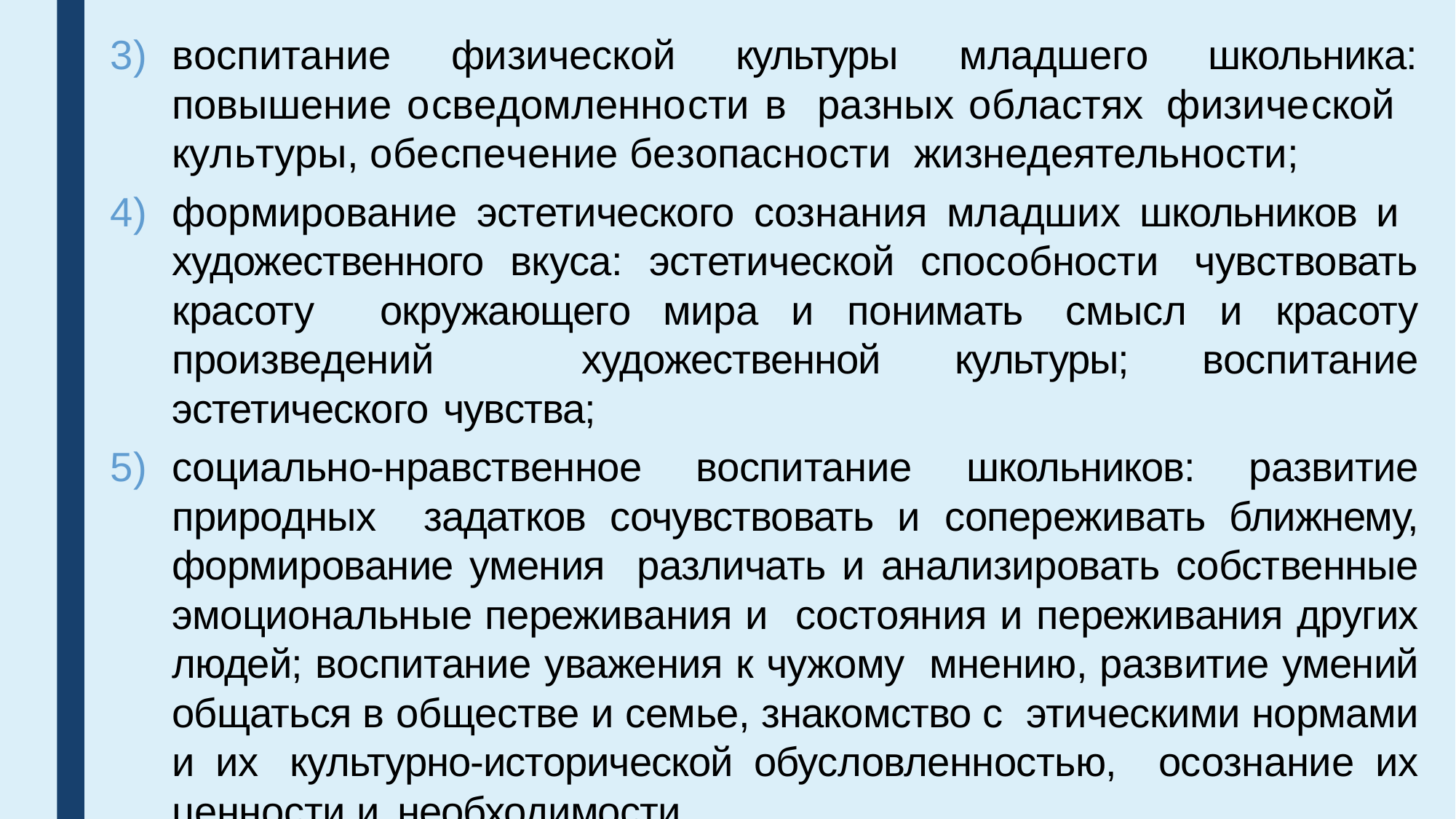

воспитание физической культуры младшего школьника: повышение осведомленности в  разных	областях	физической	культуры, обеспечение безопасности  жизнедеятельности;
формирование эстетического сознания младших школьников и  художественного вкуса: эстетической способности чувствовать красоту  окружающего мира и понимать смысл и красоту произведений  художественной культуры; воспитание эстетического чувства;
социально-нравственное воспитание школьников: развитие природных  задатков сочувствовать и сопереживать ближнему, формирование умения  различать и анализировать собственные эмоциональные переживания и  состояния и переживания других людей; воспитание уважения к чужому  мнению, развитие умений общаться в обществе и семье, знакомство с  этическими нормами и их культурно-исторической обусловленностью,  осознание их ценности и необходимости.